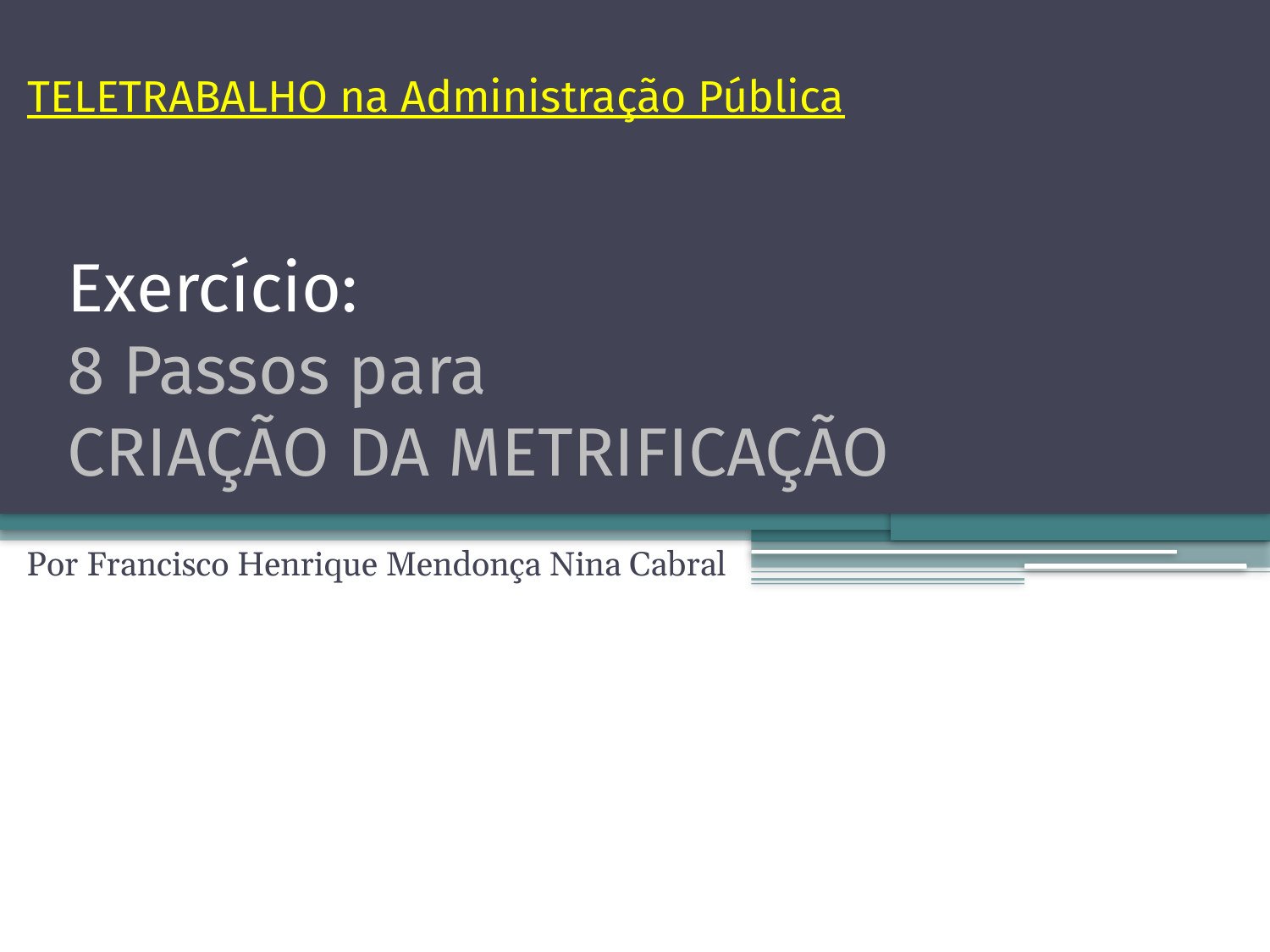

TELETRABALHO na Administração Pública
# Exercício: 8 Passos para CRIAÇÃO DA METRIFICAÇÃO
Por Francisco Henrique Mendonça Nina Cabral